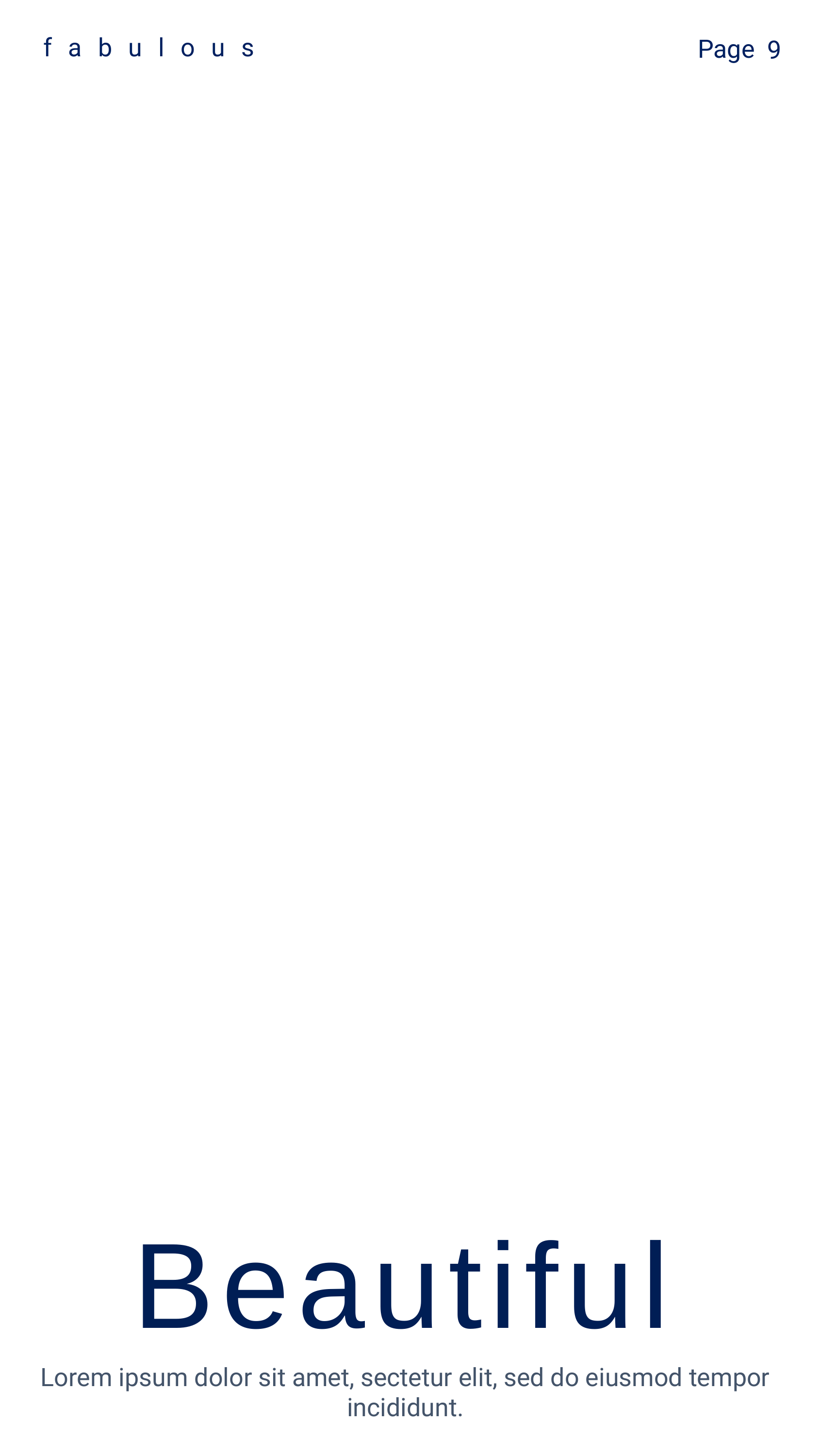

Beautiful
Lorem ipsum dolor sit amet, sectetur elit, sed do eiusmod tempor incididunt.